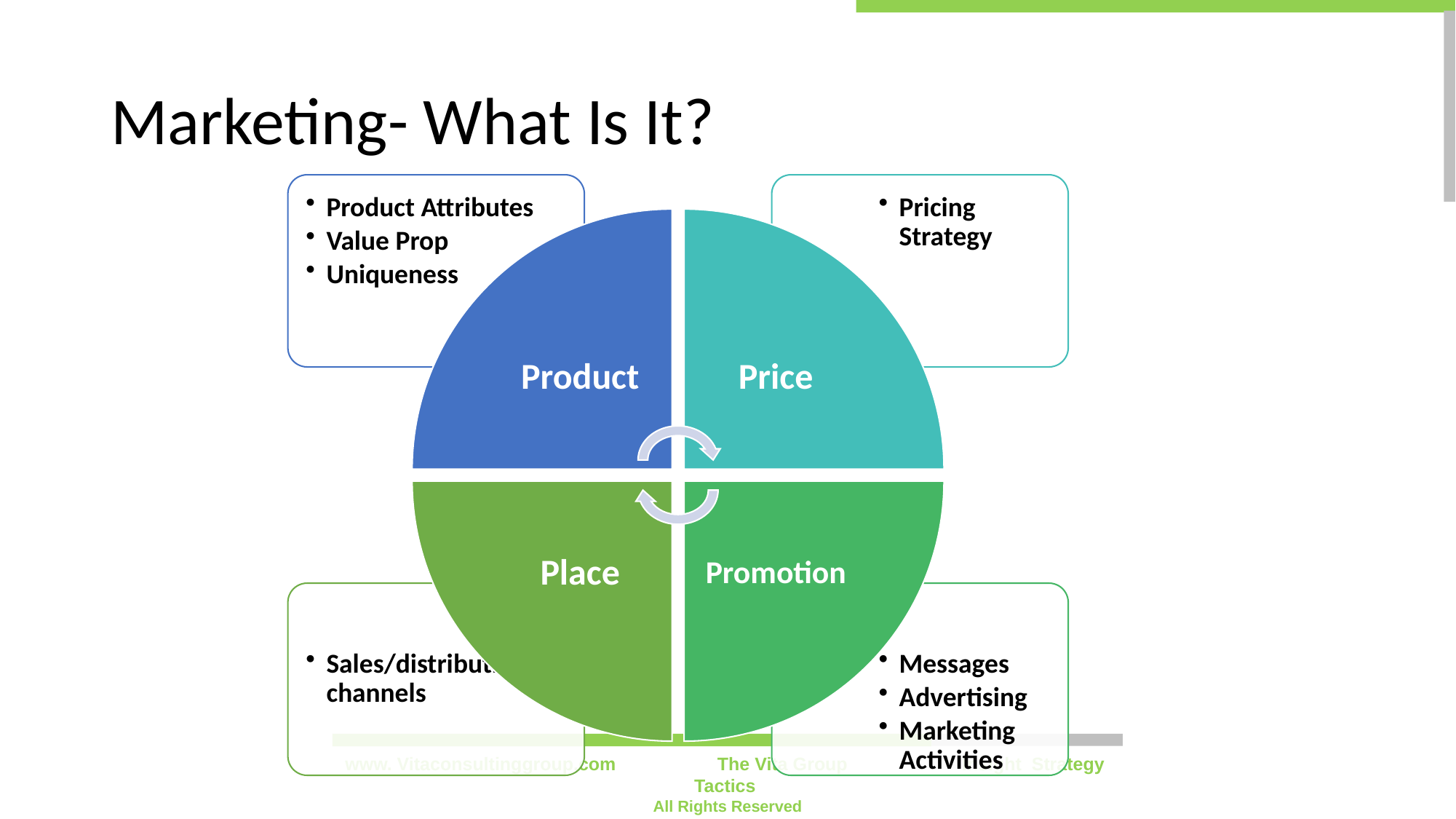

# Marketing- What Is It?

Messages
Advertising
Marketing Activities
Sales/distribution channels
Pricing Strategy
Product Attributes
Value Prop
Uniqueness
Product
Price
Promotion
Place

www. Vitaconsultinggroup.com                    The Vita Group	              Insight  Strategy  Tactics
All Rights Reserved